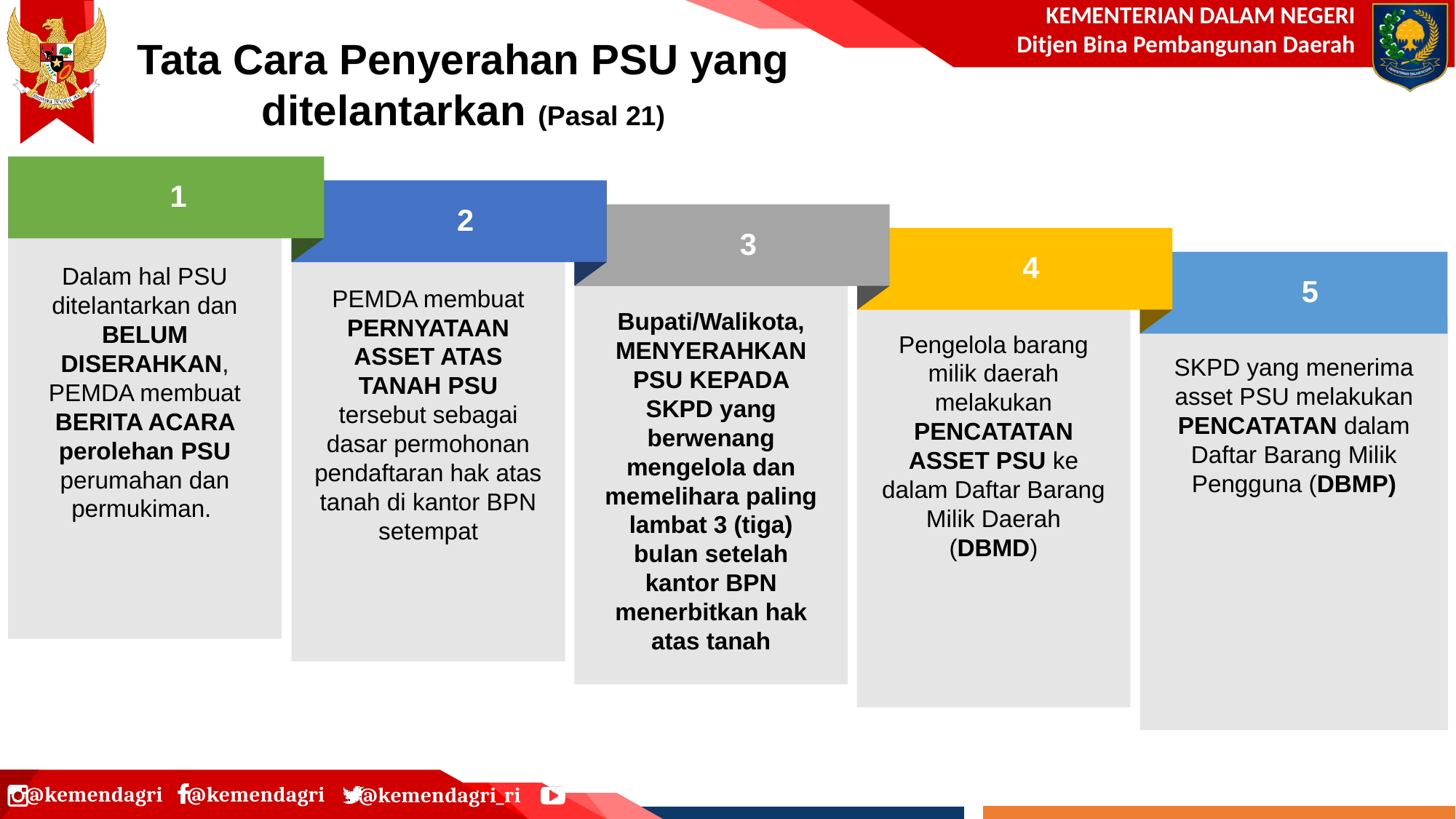

Tata Cara Penyerahan PSU yang ditelantarkan (Pasal 21)
1
Dalam hal PSU ditelantarkan dan BELUM DISERAHKAN, PEMDA membuat BERITA ACARA perolehan PSU perumahan dan permukiman.

2
PEMDA membuat PERNYATAAN ASSET ATAS TANAH PSU tersebut sebagai dasar permohonan pendaftaran hak atas tanah di kantor BPN setempat

3
Bupati/Walikota, MENYERAHKAN PSU KEPADA SKPD yang berwenang mengelola dan memelihara paling lambat 3 (tiga) bulan setelah kantor BPN menerbitkan hak atas tanah

4
Pengelola barang milik daerah melakukan PENCATATAN ASSET PSU ke dalam Daftar Barang Milik Daerah (DBMD)

5
SKPD yang menerima asset PSU melakukan PENCATATAN dalam Daftar Barang Milik Pengguna (DBMP)